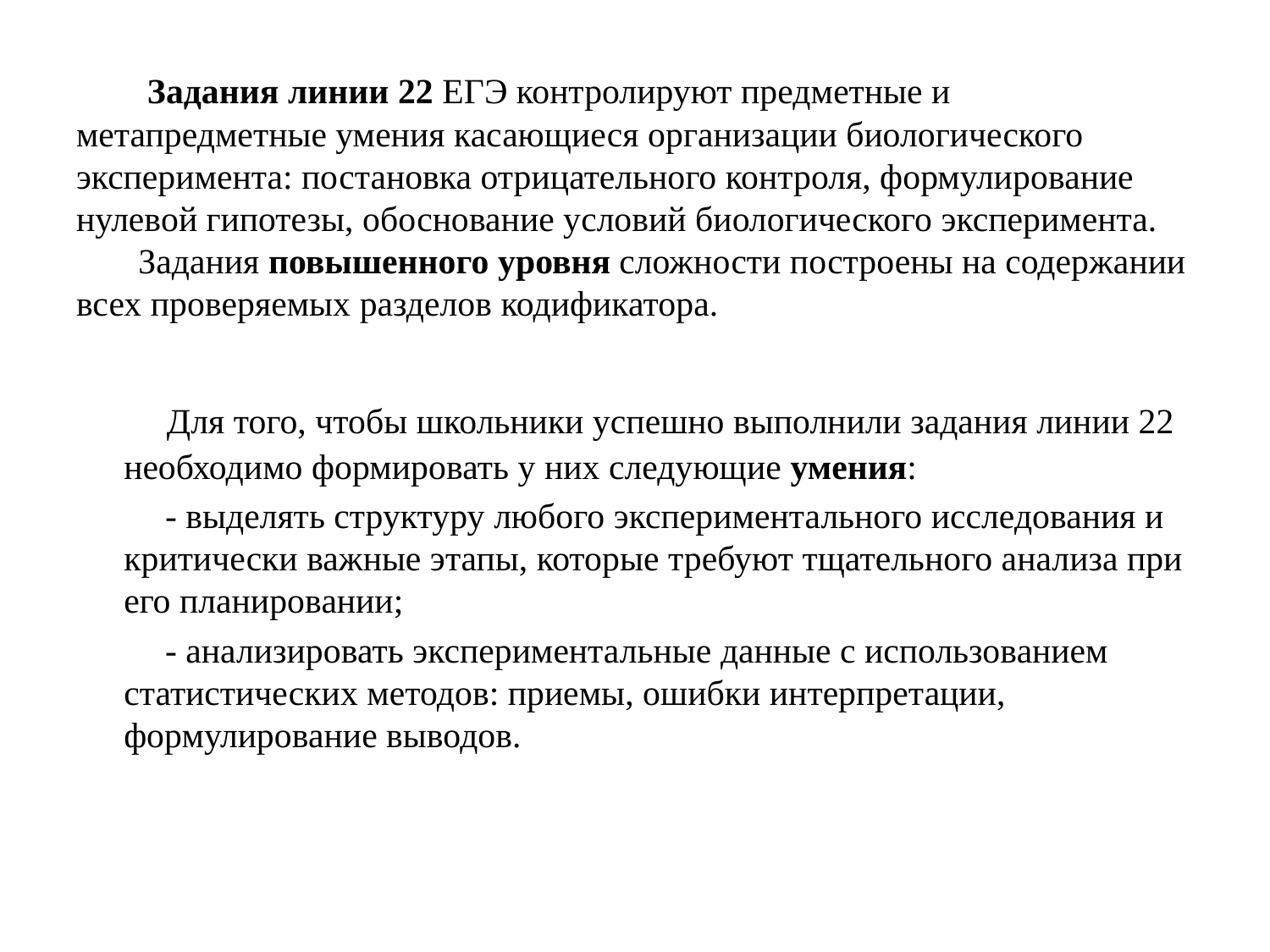

# Задания линии 22 ЕГЭ контролируют предметные и метапредметные умения касающиеся организации биологического эксперимента: постановка отрицательного контроля, формулирование нулевой гипотезы, обоснование условий биологического эксперимента. Задания повышенного уровня сложности построены на содержании всех проверяемых разделов кодификатора.
       Для того, чтобы школьники успешно выполнили задания линии 22 необходимо формировать у них следующие умения:
          - выделять структуру любого экспериментального исследования и критически важные этапы, которые требуют тщательного анализа при его планировании;
          - анализировать экспериментальные данные с использованием статистических методов: приемы, ошибки интерпретации, формулирование выводов.